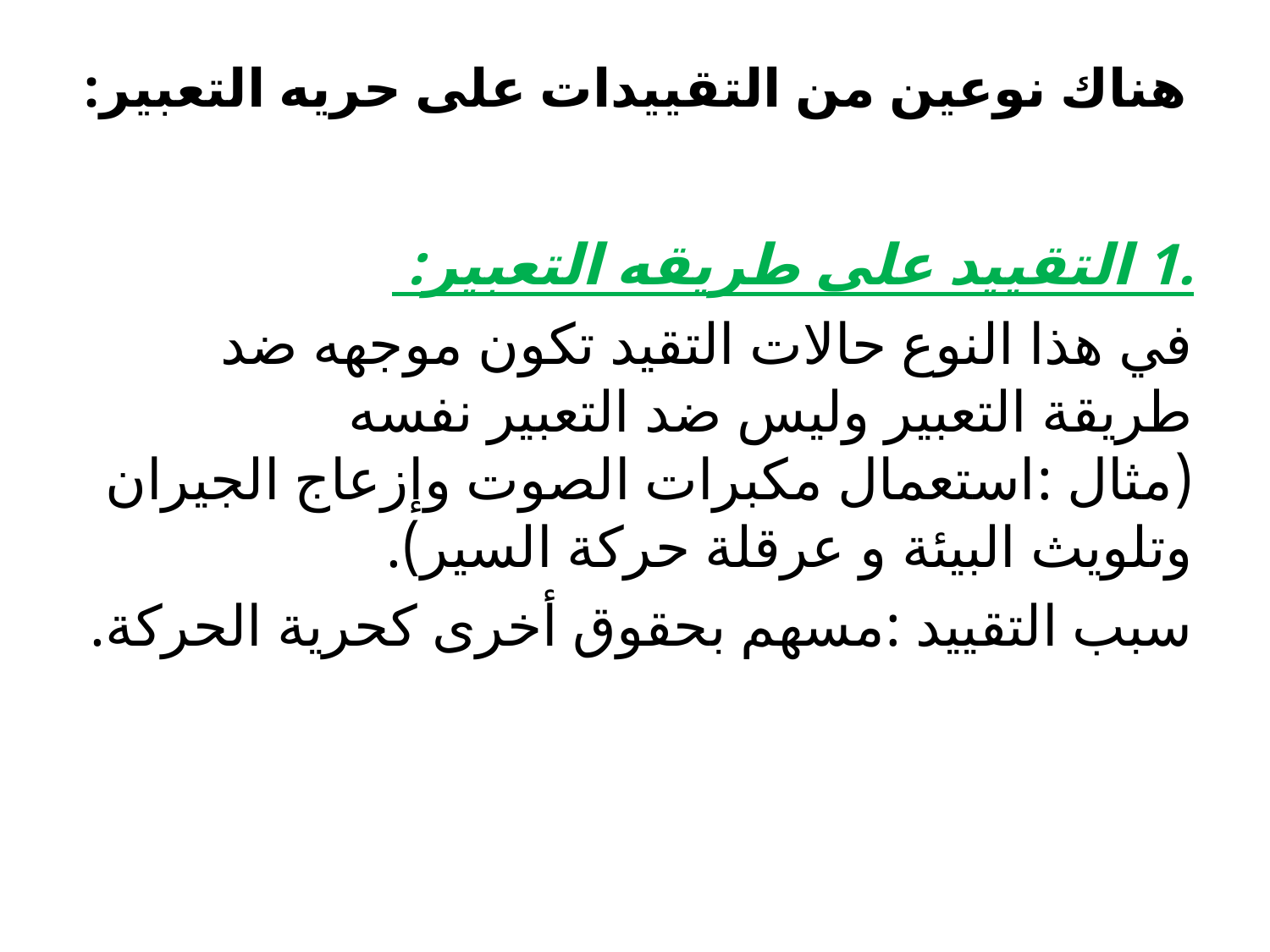

# هناك نوعين من التقييدات على حريه التعبير:
.1 التقييد على طريقه التعبير:
في هذا النوع حالات التقيد تكون موجهه ضد طريقة التعبير وليس ضد التعبير نفسه (مثال :استعمال مكبرات الصوت وإزعاج الجيران وتلويث البيئة و عرقلة حركة السير).
سبب التقييد :مسهم بحقوق أخرى كحرية الحركة.